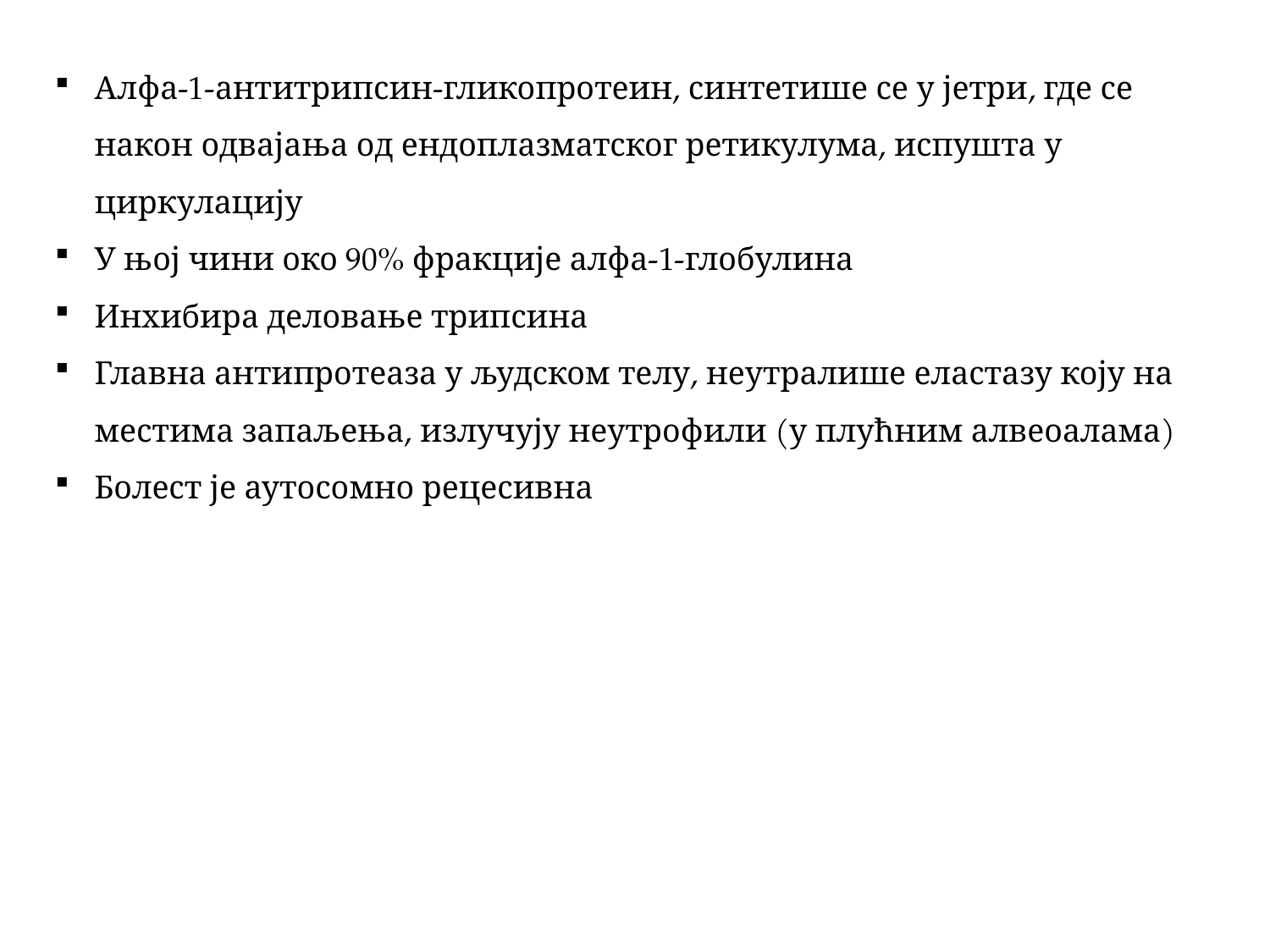

Алфа-1-антитрипсин-гликопротеин, синтетише се у јетри, где се након одвајања од ендоплазматског ретикулума, испушта у циркулацију
У њој чини око 90% фракције алфа-1-глобулина
Инхибира деловање трипсина
Главна антипротеаза у људском телу, неутралише еластазу коју на местима запаљења, излучују неутрофили (у плућним алвеоалама)
Болест је аутосомно рецесивна